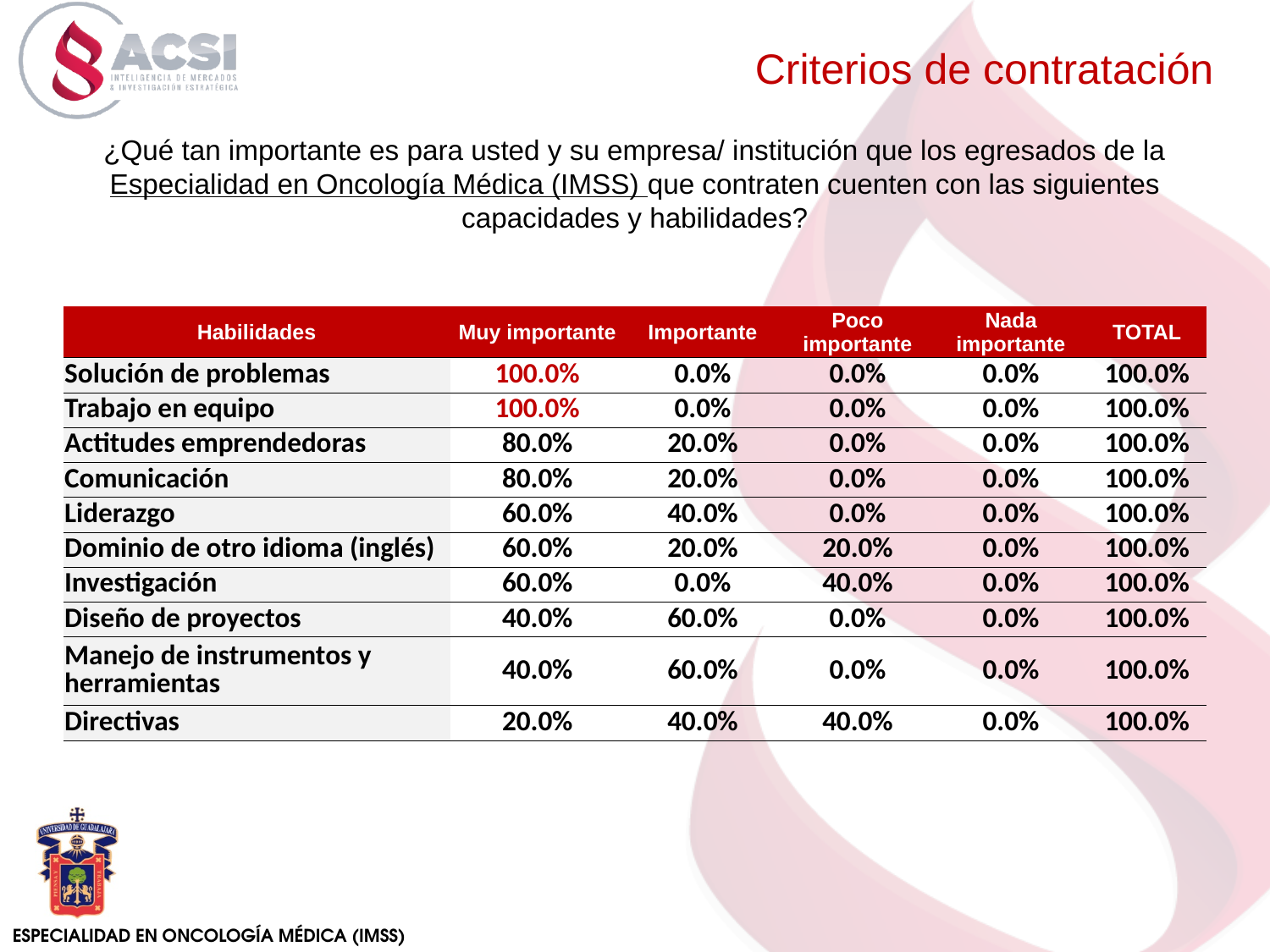

Criterios de contratación
¿Qué tan importante es para usted y su empresa/ institución que los egresados de la Especialidad en Oncología Médica (IMSS) que contraten cuenten con las siguientes capacidades y habilidades?
| Habilidades | Muy importante | Importante | Poco importante | Nada importante | TOTAL |
| --- | --- | --- | --- | --- | --- |
| Solución de problemas | 100.0% | 0.0% | 0.0% | 0.0% | 100.0% |
| Trabajo en equipo | 100.0% | 0.0% | 0.0% | 0.0% | 100.0% |
| Actitudes emprendedoras | 80.0% | 20.0% | 0.0% | 0.0% | 100.0% |
| Comunicación | 80.0% | 20.0% | 0.0% | 0.0% | 100.0% |
| Liderazgo | 60.0% | 40.0% | 0.0% | 0.0% | 100.0% |
| Dominio de otro idioma (inglés) | 60.0% | 20.0% | 20.0% | 0.0% | 100.0% |
| Investigación | 60.0% | 0.0% | 40.0% | 0.0% | 100.0% |
| Diseño de proyectos | 40.0% | 60.0% | 0.0% | 0.0% | 100.0% |
| Manejo de instrumentos y herramientas | 40.0% | 60.0% | 0.0% | 0.0% | 100.0% |
| Directivas | 20.0% | 40.0% | 40.0% | 0.0% | 100.0% |